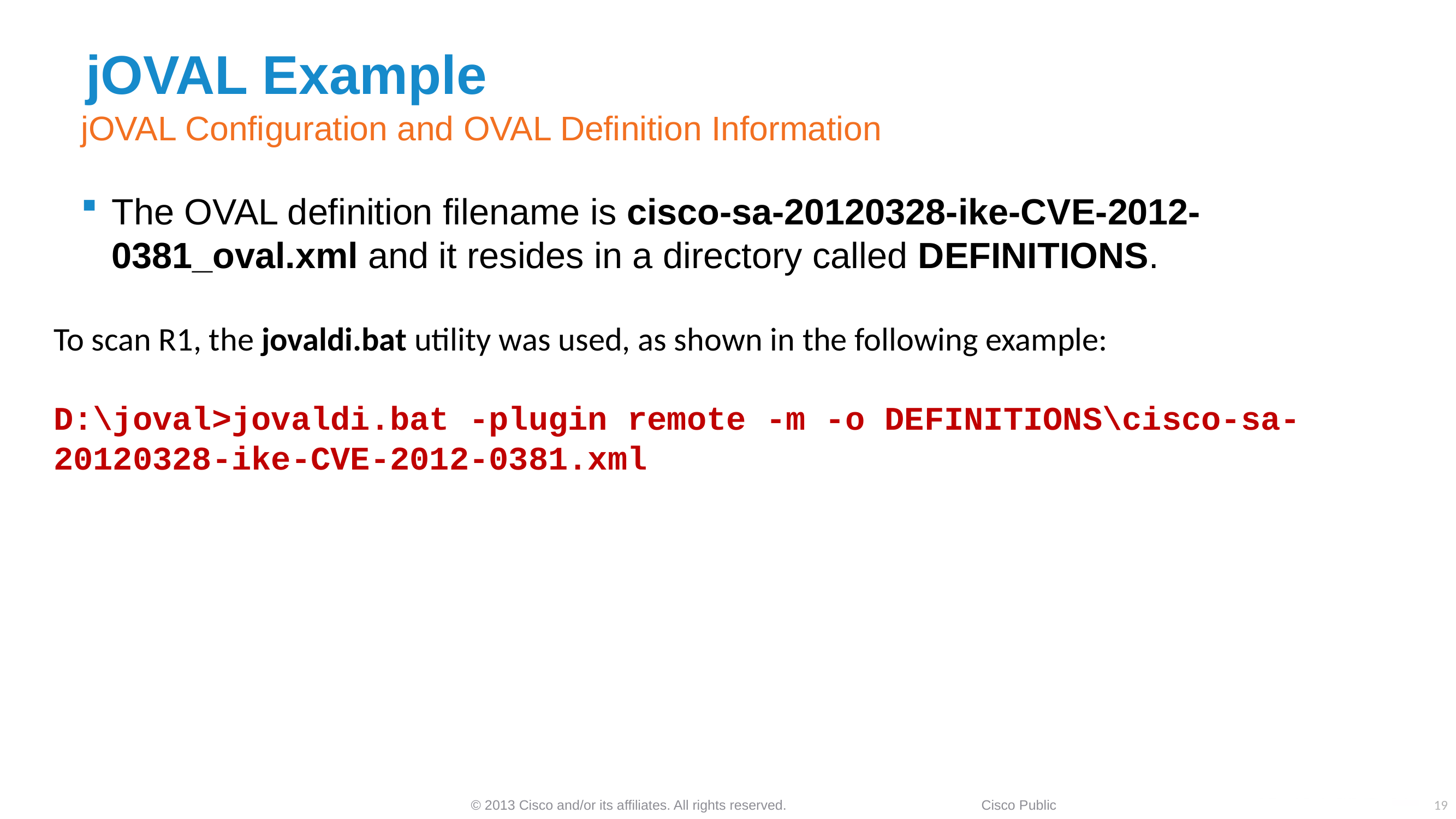

# jOVAL Example
jOVAL Configuration and OVAL Definition Information
The OVAL definition filename is cisco-sa-20120328-ike-CVE-2012-0381_oval.xml and it resides in a directory called DEFINITIONS.
To scan R1, the jovaldi.bat utility was used, as shown in the following example:

D:\joval>jovaldi.bat -plugin remote -m -o DEFINITIONS\cisco-sa-20120328-ike-CVE-2012-0381.xml
19